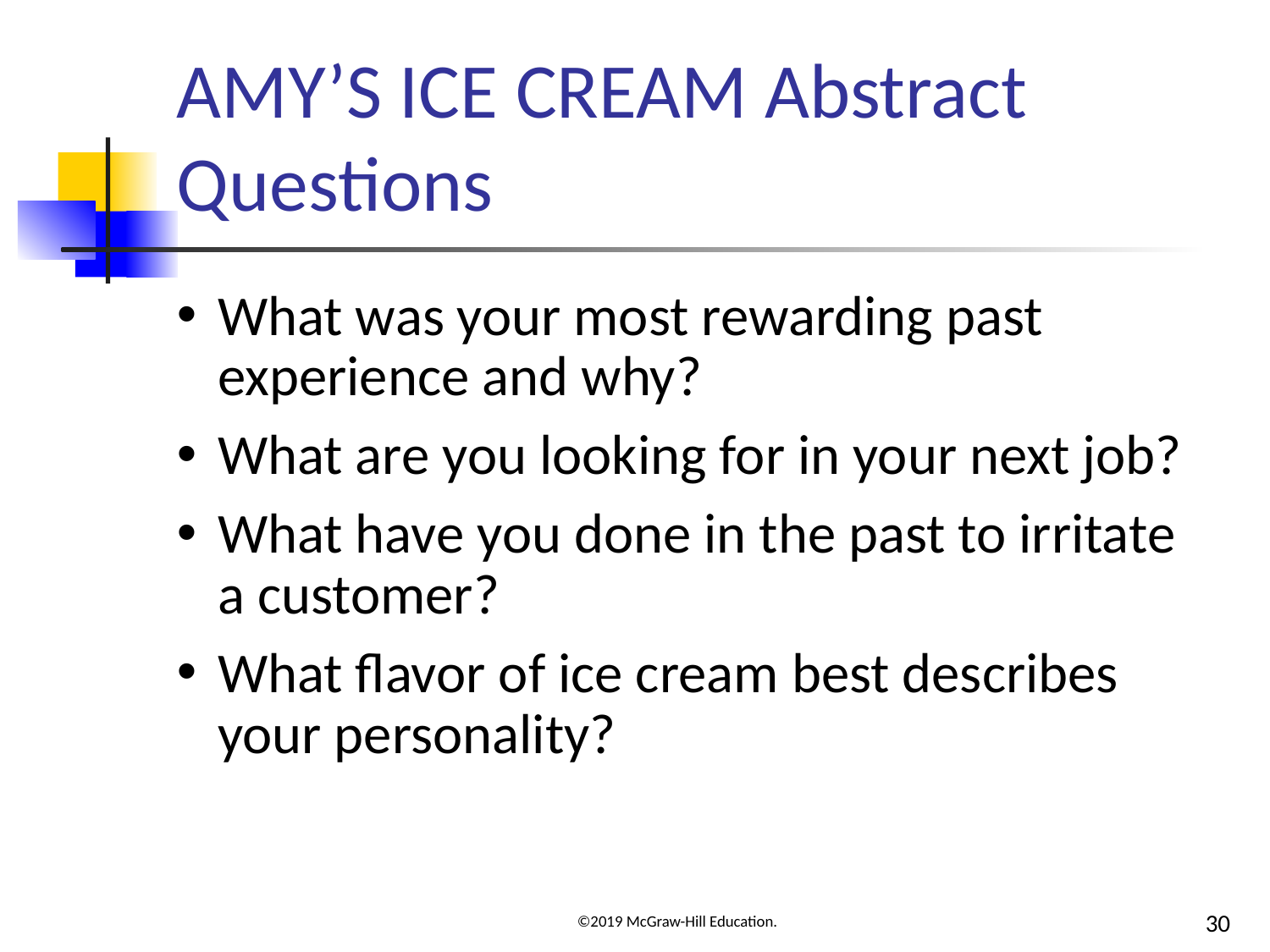

# AMY’S ICE CREAM Abstract Questions
What was your most rewarding past experience and why?
What are you looking for in your next job?
What have you done in the past to irritate a customer?
What flavor of ice cream best describes your personality?